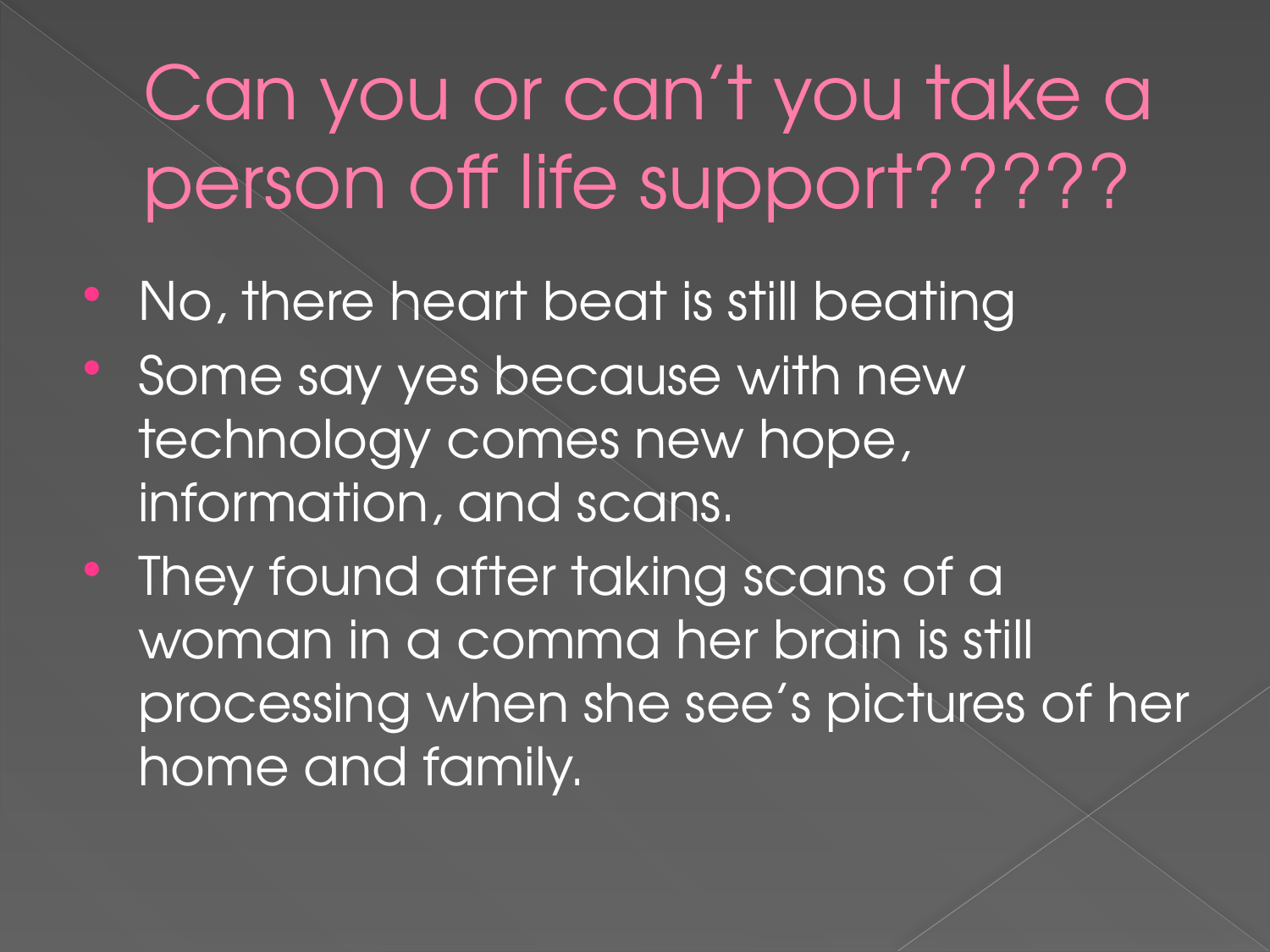

# Can you or can’t you take a person off life support?????
No, there heart beat is still beating
Some say yes because with new technology comes new hope, information, and scans.
They found after taking scans of a woman in a comma her brain is still processing when she see’s pictures of her home and family.